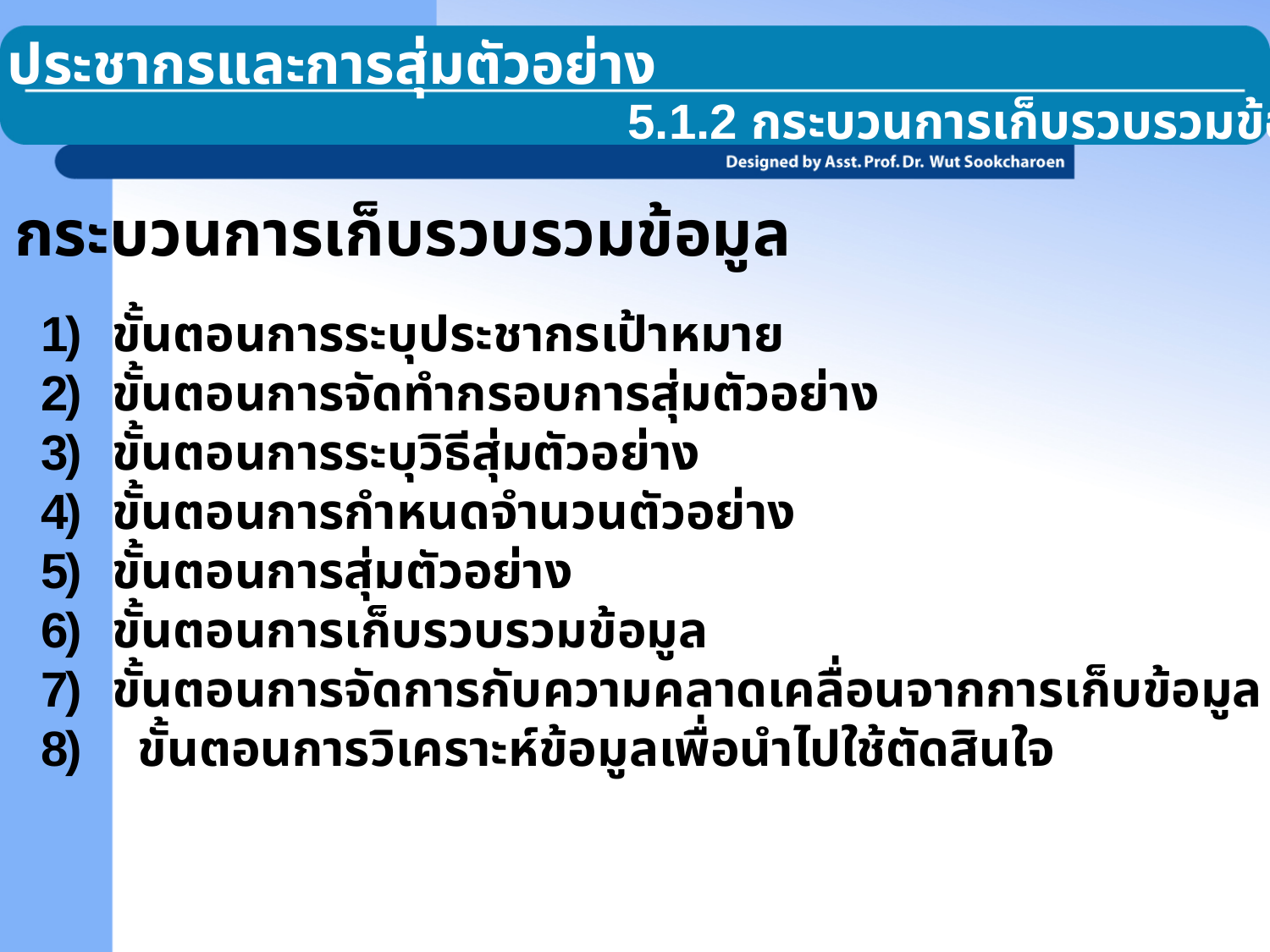

5.1 ประชากรและการสุ่มตัวอย่าง
5.1.2 กระบวนการเก็บรวบรวมข้อมูล
กระบวนการเก็บรวบรวมข้อมูล
ขั้นตอนการระบุประชากรเป้าหมาย
ขั้นตอนการจัดทำกรอบการสุ่มตัวอย่าง
ขั้นตอนการระบุวิธีสุ่มตัวอย่าง
ขั้นตอนการกำหนดจำนวนตัวอย่าง
ขั้นตอนการสุ่มตัวอย่าง
ขั้นตอนการเก็บรวบรวมข้อมูล
ขั้นตอนการจัดการกับความคลาดเคลื่อนจากการเก็บข้อมูล
  ขั้นตอนการวิเคราะห์ข้อมูลเพื่อนำไปใช้ตัดสินใจ